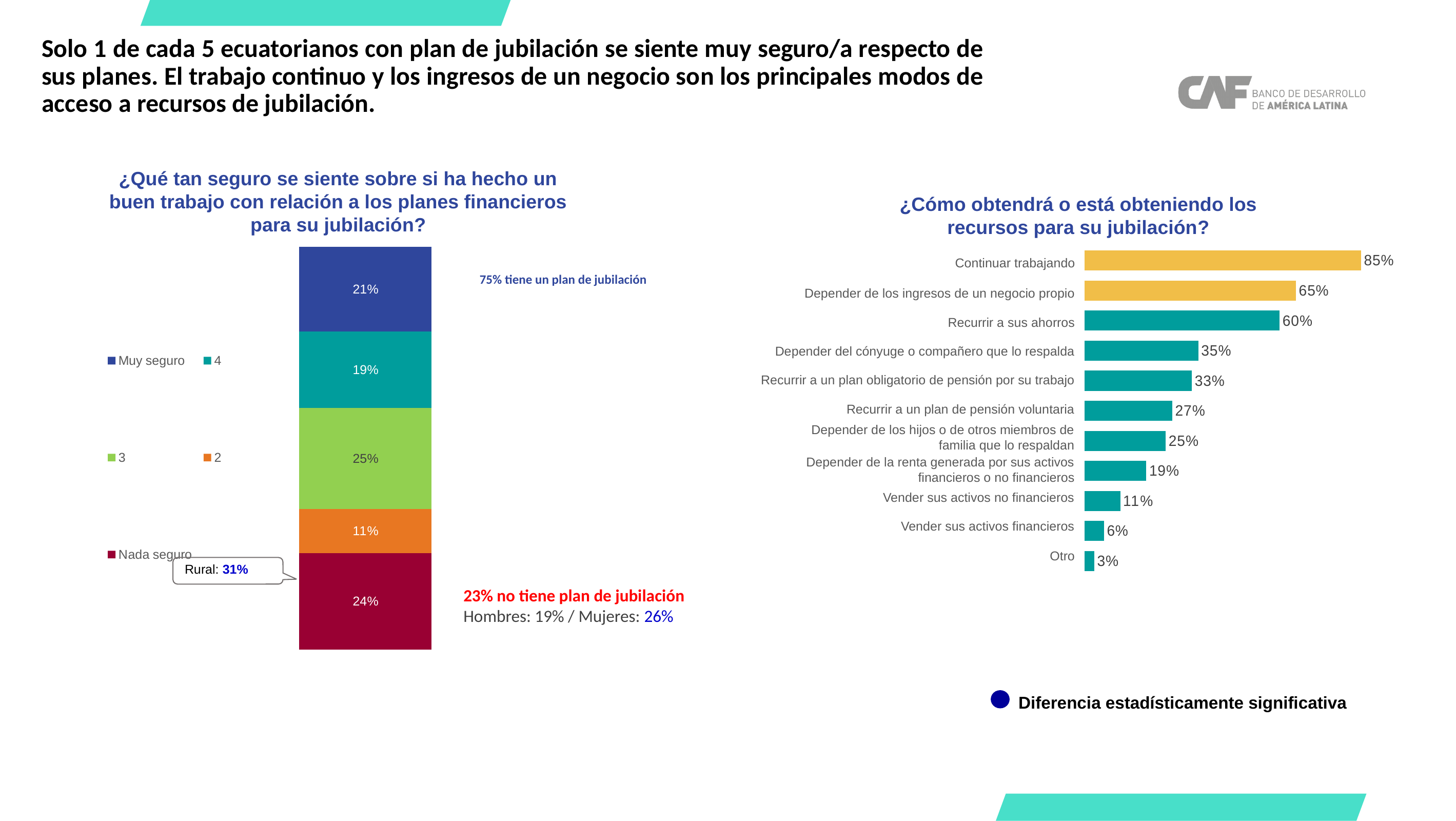

Solo 1 de cada 5 ecuatorianos con plan de jubilación se siente muy seguro/a respecto de sus planes. El trabajo continuo y los ingresos de un negocio son los principales modos de acceso a recursos de jubilación.

¿Qué tan seguro se siente sobre si ha hecho un buen trabajo con relación a los planes financieros para su jubilación?
¿Cómo obtendrá o está obteniendo los recursos para su jubilación?

### Chart

| Category | Nada seguro | 2 | 3 | 4 | Muy seguro |
|---|---|---|---|---|---|
|  | 24.0 | 11.0 | 25.0 | 19.0 | 21.0 |

### Chart

| Category | Serie 1 |
|---|---|
| Continuar trabajando | 85.0 |
| Depender de los ingresos de un negocio propio | 65.0 |
| Recurrir a sus ahorros | 60.0 |
| Depender del cónyuge o compañero que lo respalda | 35.0 |
| Recurrir a un plan obligatorio de pensión por su trabajo | 33.0 |
| Recurrir a un plan de pensión voluntaria | 27.0 |
| Depender de los hijos o de otros miembros de
familia que lo respaldan | 25.0 |
| Depender de la renta generada por sus activos
financieros o no financieros | 19.0 |
| Vender sus activos no financieros | 11.0 |
| Vender sus activos financieros | 6.0 |
| Otro | 3.0 |
Continuar trabajando
75% tiene un plan de jubilación
Depender de los ingresos de un negocio propio
Recurrir a sus ahorros
Depender del cónyuge o compañero que lo respalda
Recurrir a un plan obligatorio de pensión por su trabajo
Recurrir a un plan de pensión voluntaria
Depender de los hijos o de otros miembros de
familia que lo respaldan
Depender de la renta generada por sus activos
financieros o no financieros
Vender sus activos no financieros
Vender sus activos financieros
Otro

Rural: 31%
23% no tiene plan de jubilación
Hombres: 19% / Mujeres: 26%
Diferencia estadísticamente significativa